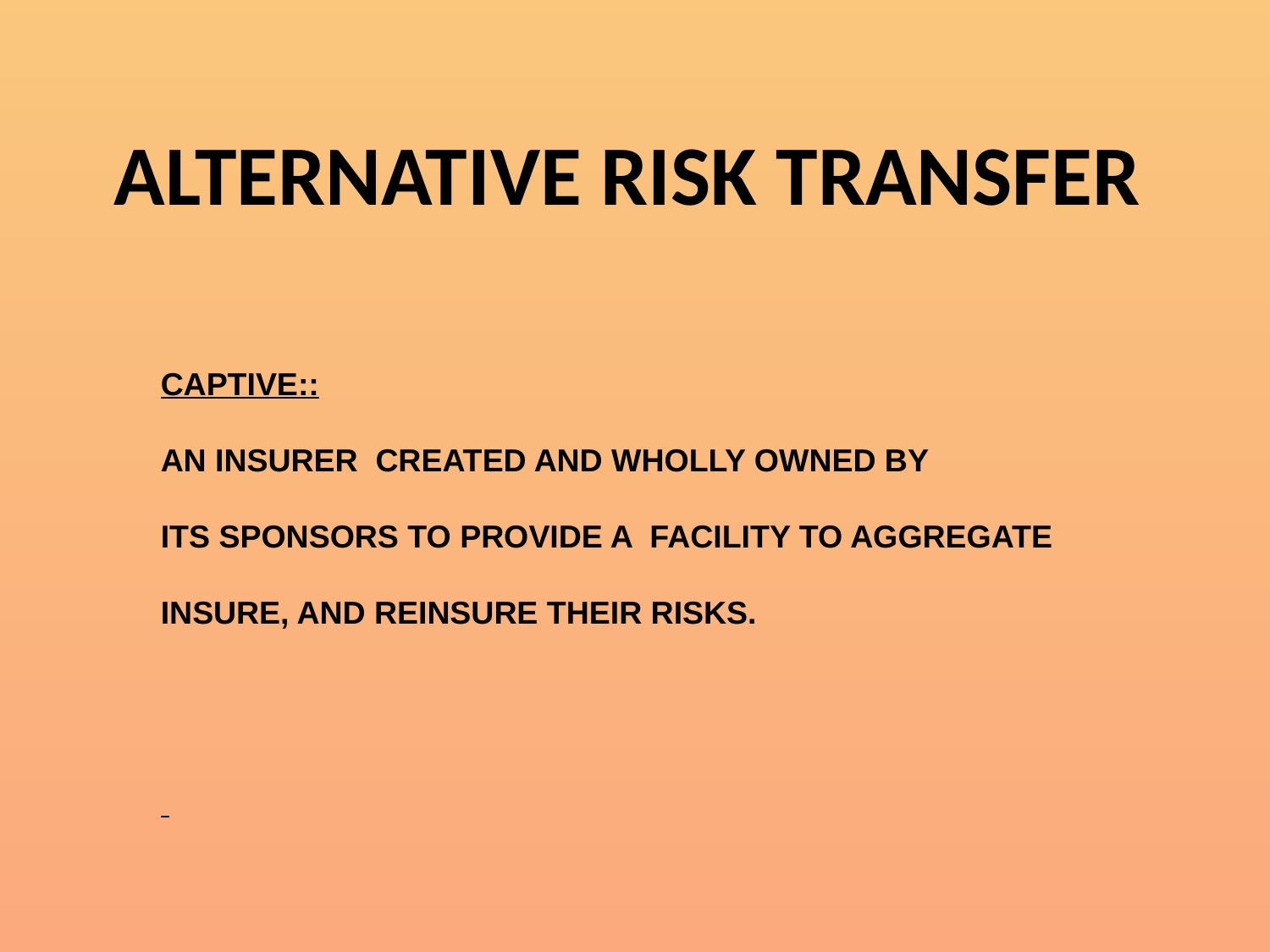

ALTERNATIVE RISK TRANSFER

CAPTIVE::

AN INSURER  CREATED AND WHOLLY OWNED BY

ITS SPONSORS TO PROVIDE A  FACILITY TO AGGREGATE

INSURE, AND REINSURE THEIR RISKS.